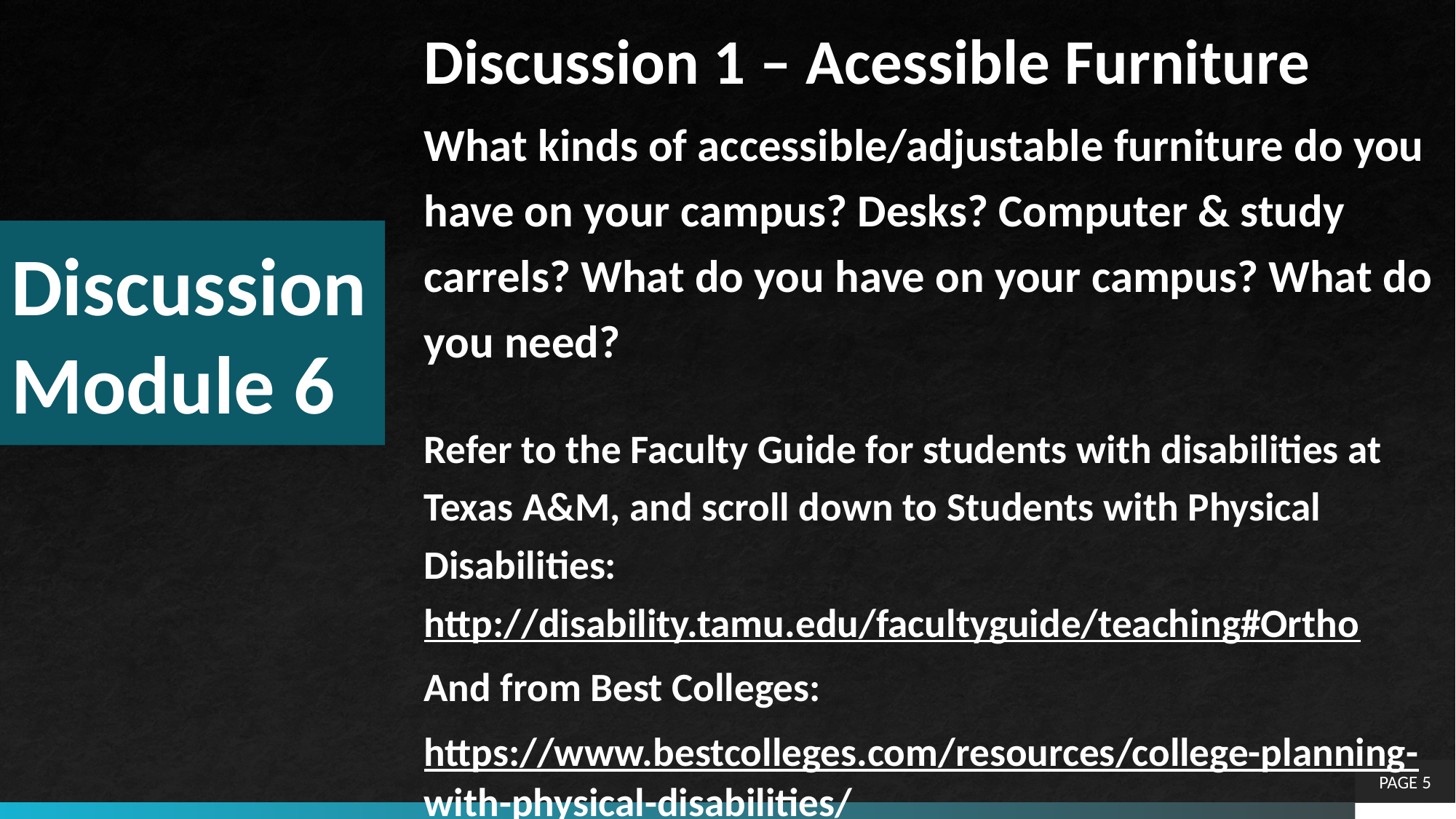

Discussion 1 – Acessible Furniture
What kinds of accessible/adjustable furniture do you have on your campus? Desks? Computer & study carrels? What do you have on your campus? What do you need?

Refer to the Faculty Guide for students with disabilities at Texas A&M, and scroll down to Students with Physical Disabilities: http://disability.tamu.edu/facultyguide/teaching#Ortho
And from Best Colleges:
https://www.bestcolleges.com/resources/college-planning-with-physical-disabilities/
# Discussion Module 6
PAGE 5